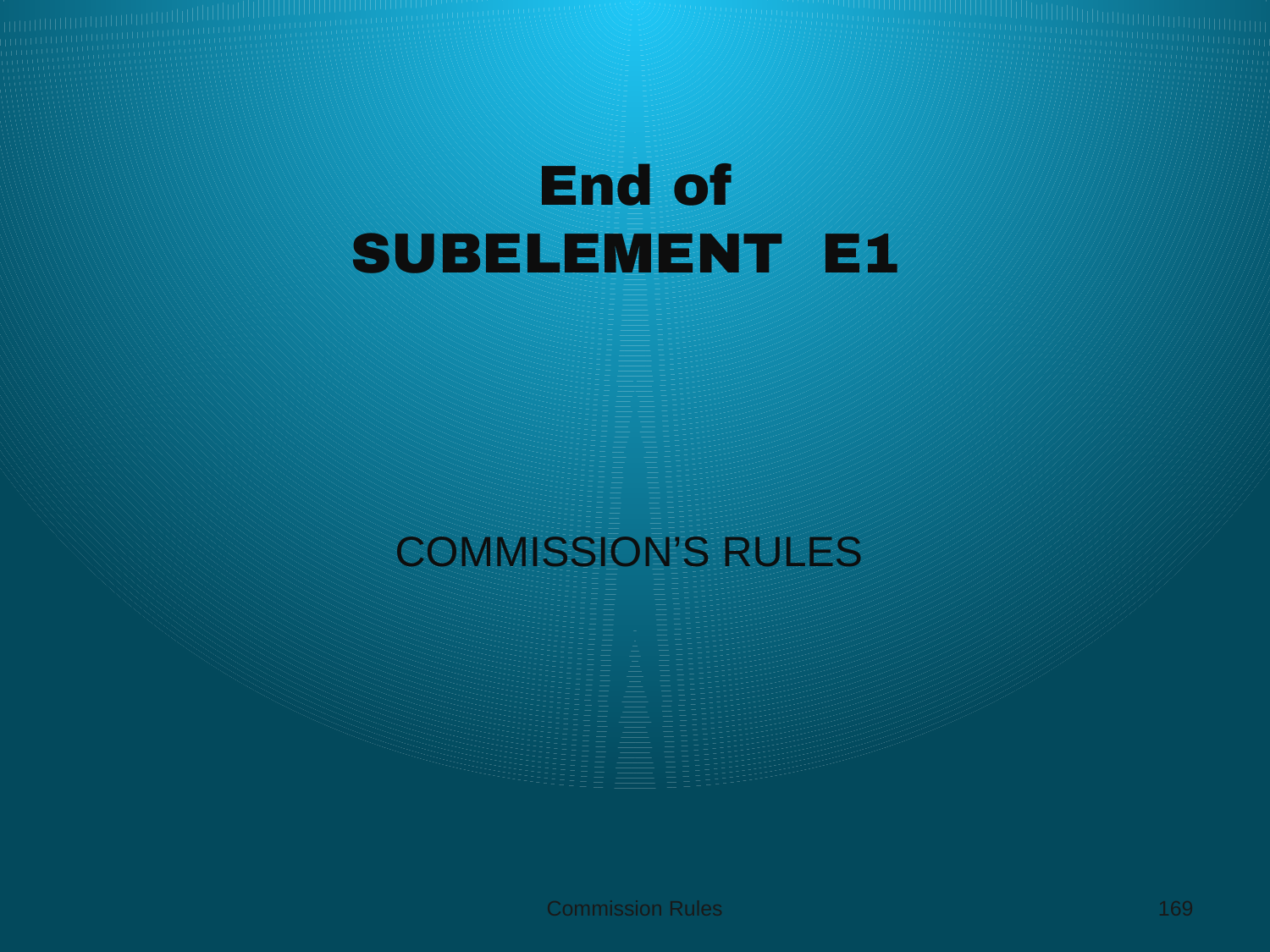

# End of SUBELEMENT  E1
COMMISSION’S RULES

Commission Rules
169